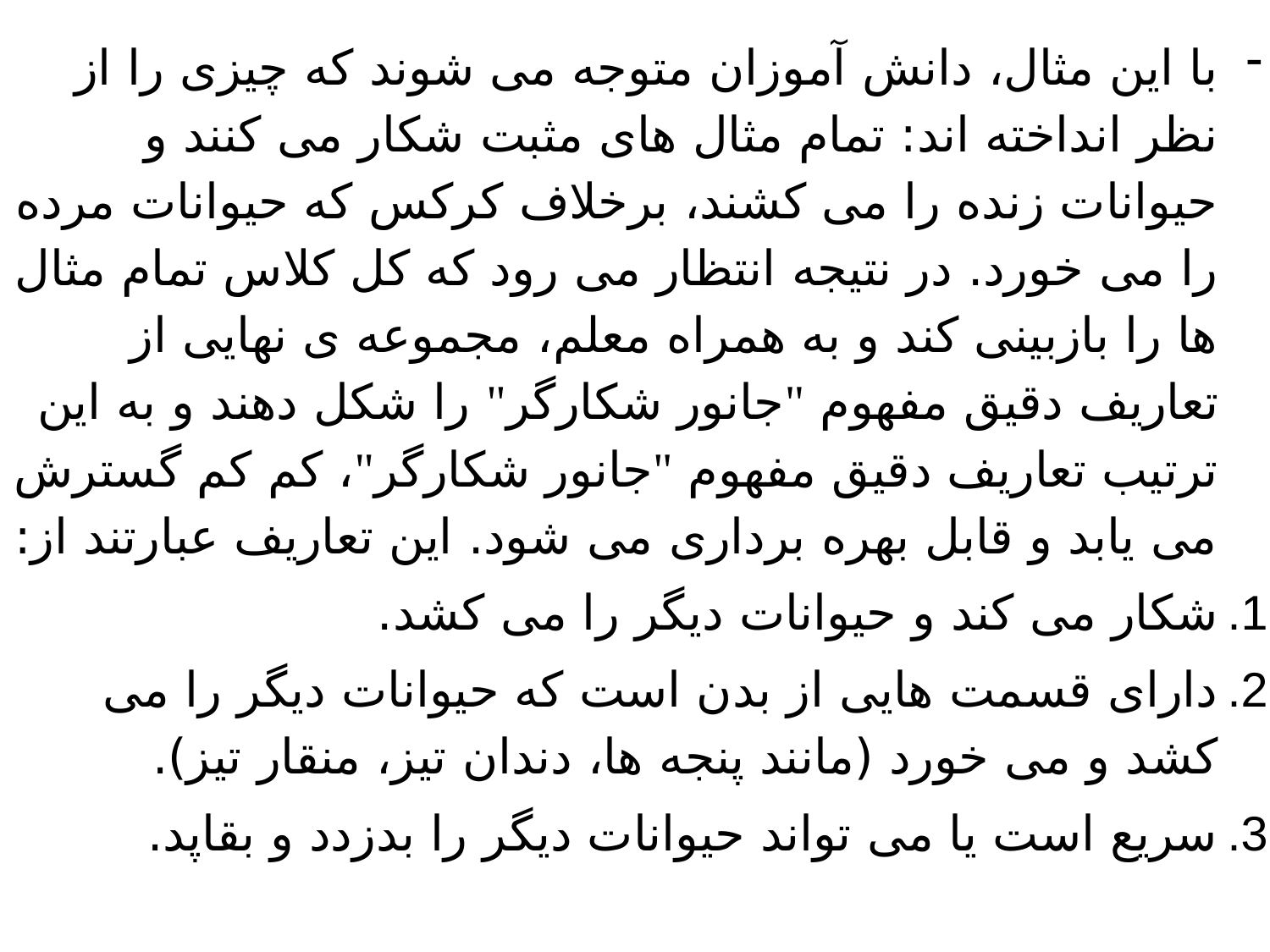

با این مثال، دانش آموزان متوجه می شوند که چیزی را از نظر انداخته اند: تمام مثال های مثبت شکار می کنند و حیوانات زنده را می کشند، برخلاف کرکس که حیوانات مرده را می خورد. در نتیجه انتظار می رود که کل کلاس تمام مثال ها را بازبینی کند و به همراه معلم، مجموعه ی نهایی از تعاریف دقیق مفهوم "جانور شکارگر" را شکل دهند و به این ترتیب تعاریف دقیق مفهوم "جانور شکارگر"، کم کم گسترش می یابد و قابل بهره برداری می شود. این تعاریف عبارتند از:
شکار می کند و حیوانات دیگر را می کشد.
دارای قسمت هایی از بدن است که حیوانات دیگر را می کشد و می خورد (مانند پنجه ها، دندان تیز، منقار تیز).
سریع است یا می تواند حیوانات دیگر را بدزدد و بقاپد.